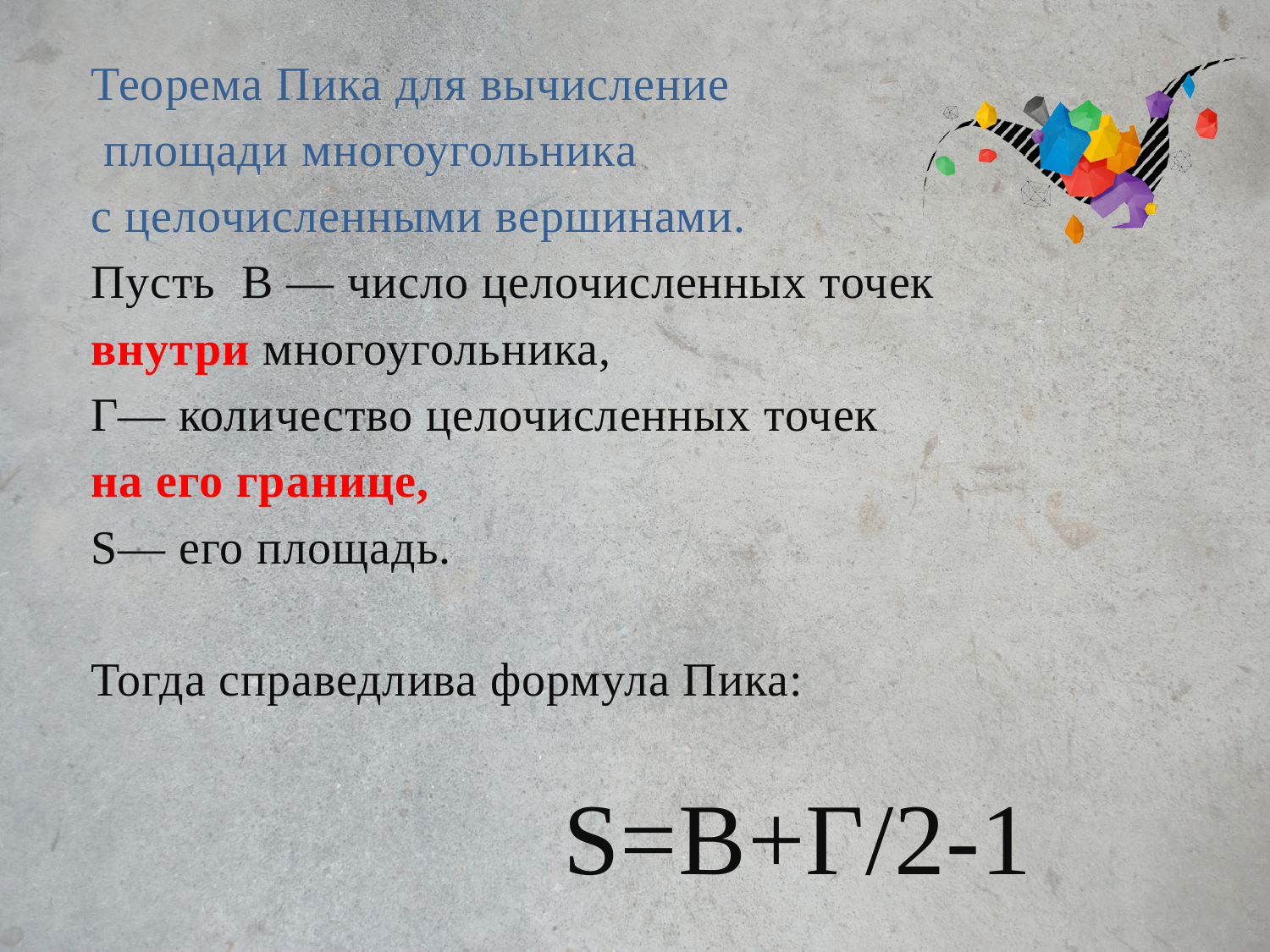

Теорема Пика для вычисление
 площади многоугольника
с целочисленными вершинами.
Пусть  В — число целочисленных точек
внутри многоугольника,
Г— количество целочисленных точек
на его границе,
S— его площадь.

Тогда справедлива формула Пика:

                        S=В+Г/2-1